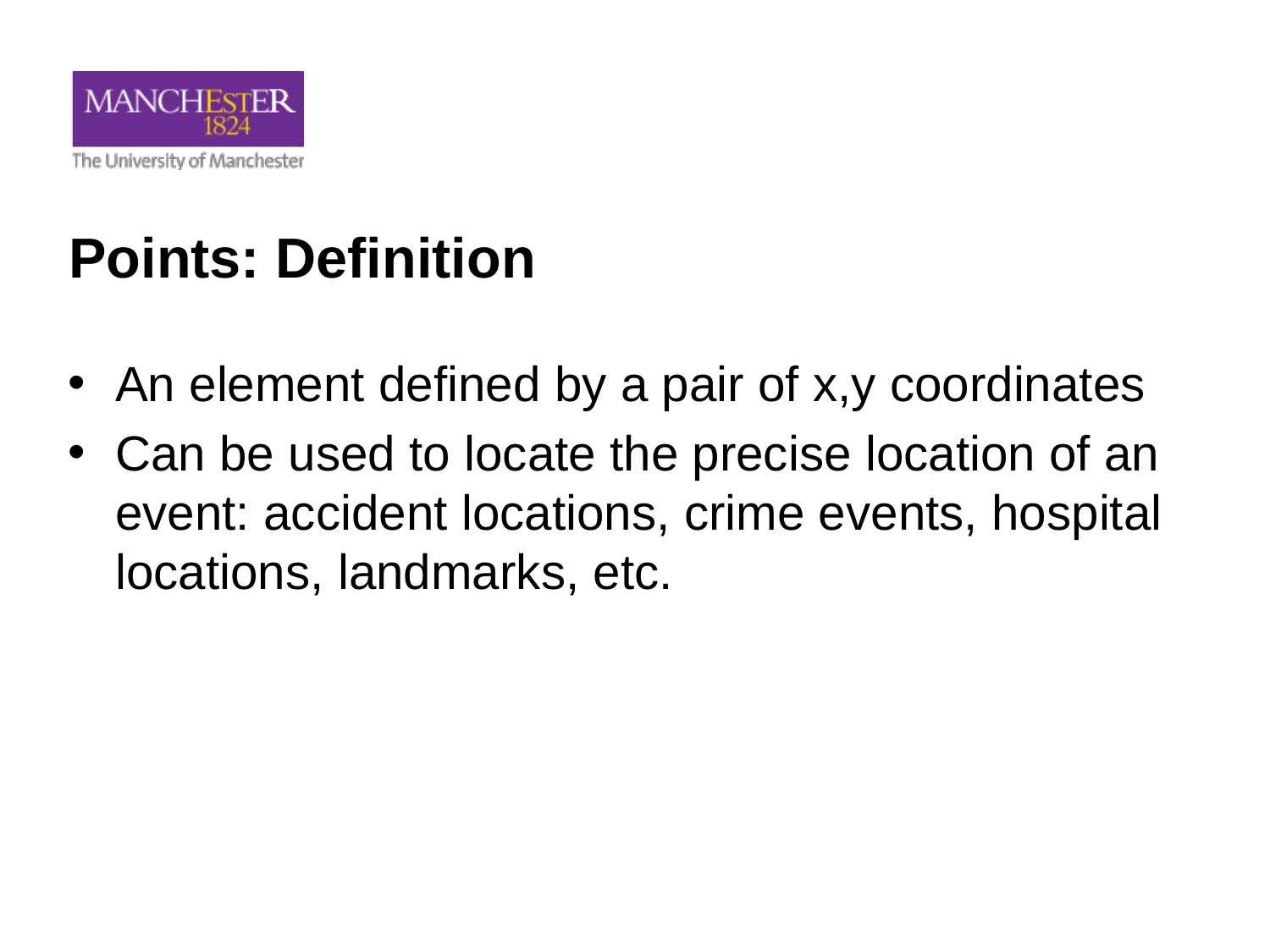

# Points: Definition
An element defined by a pair of x,y coordinates
Can be used to locate the precise location of an event: accident locations, crime events, hospital locations, landmarks, etc.